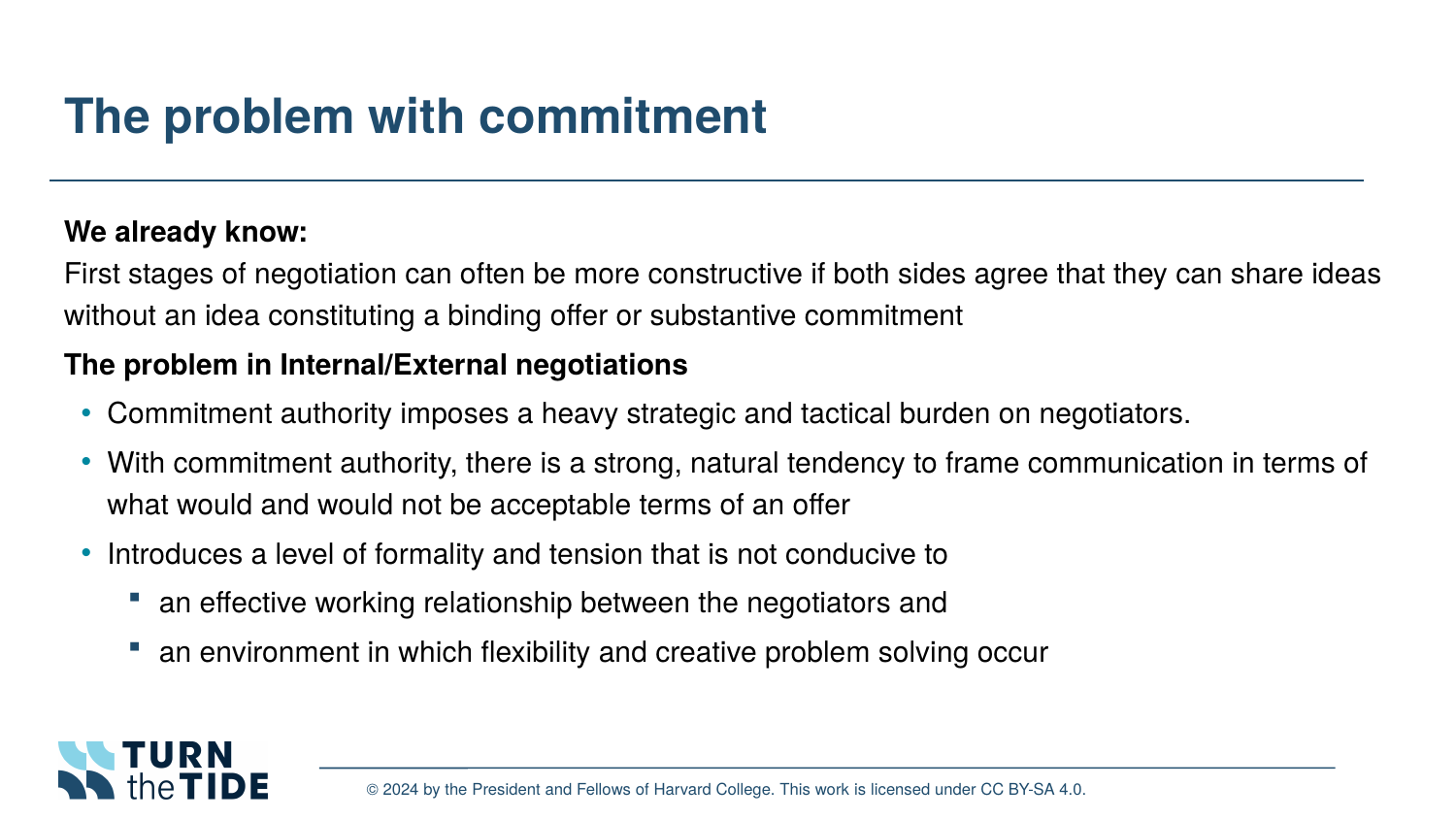

# The problem with commitment
We already know:
First stages of negotiation can often be more constructive if both sides agree that they can share ideas without an idea constituting a binding offer or substantive commitment
The problem in Internal/External negotiations
Commitment authority imposes a heavy strategic and tactical burden on negotiators.
With commitment authority, there is a strong, natural tendency to frame communication in terms of what would and would not be acceptable terms of an offer
Introduces a level of formality and tension that is not conducive to
an effective working relationship between the negotiators and
an environment in which flexibility and creative problem solving occur